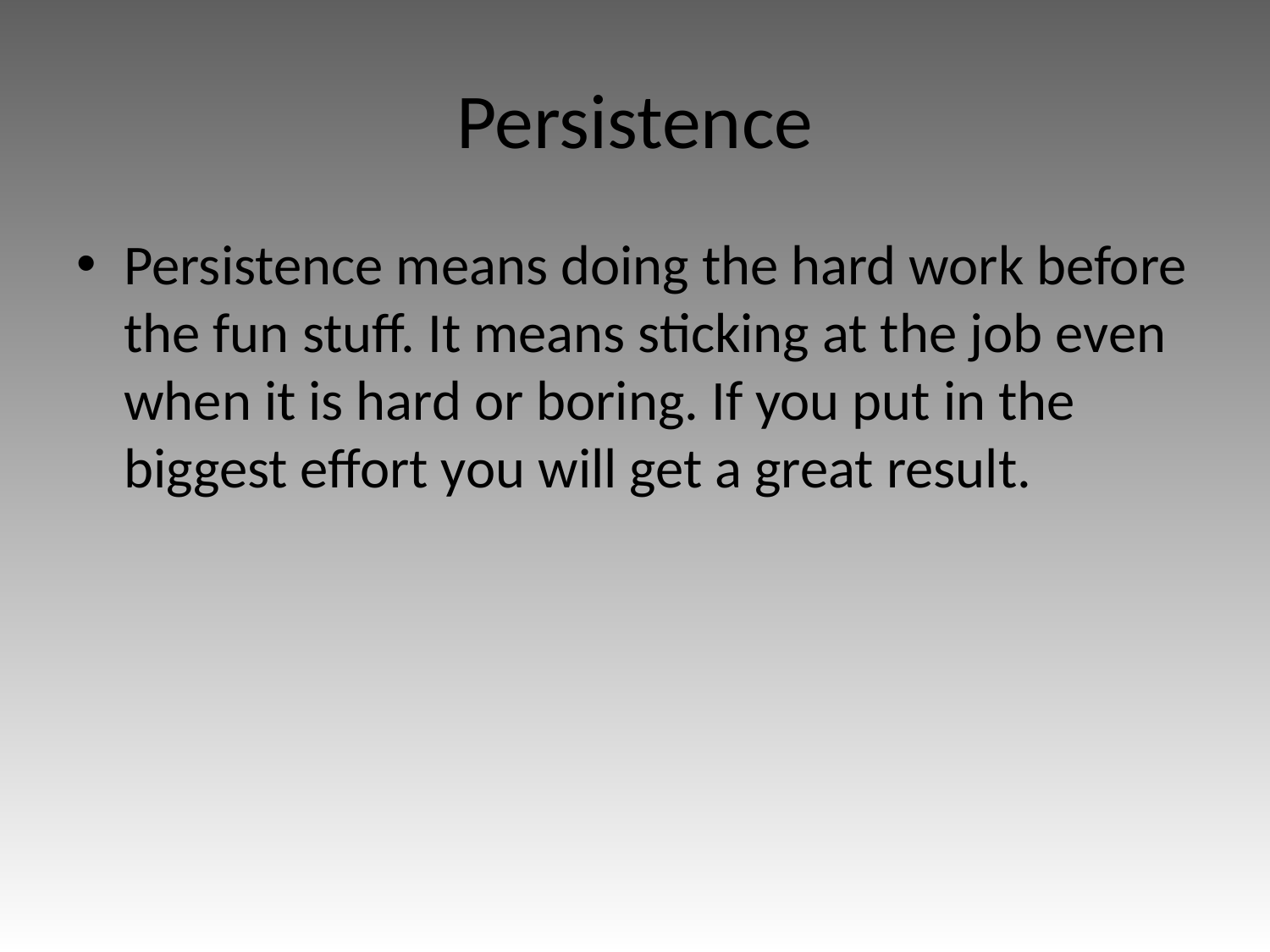

# Persistence
Persistence means doing the hard work before the fun stuff. It means sticking at the job even when it is hard or boring. If you put in the biggest effort you will get a great result.